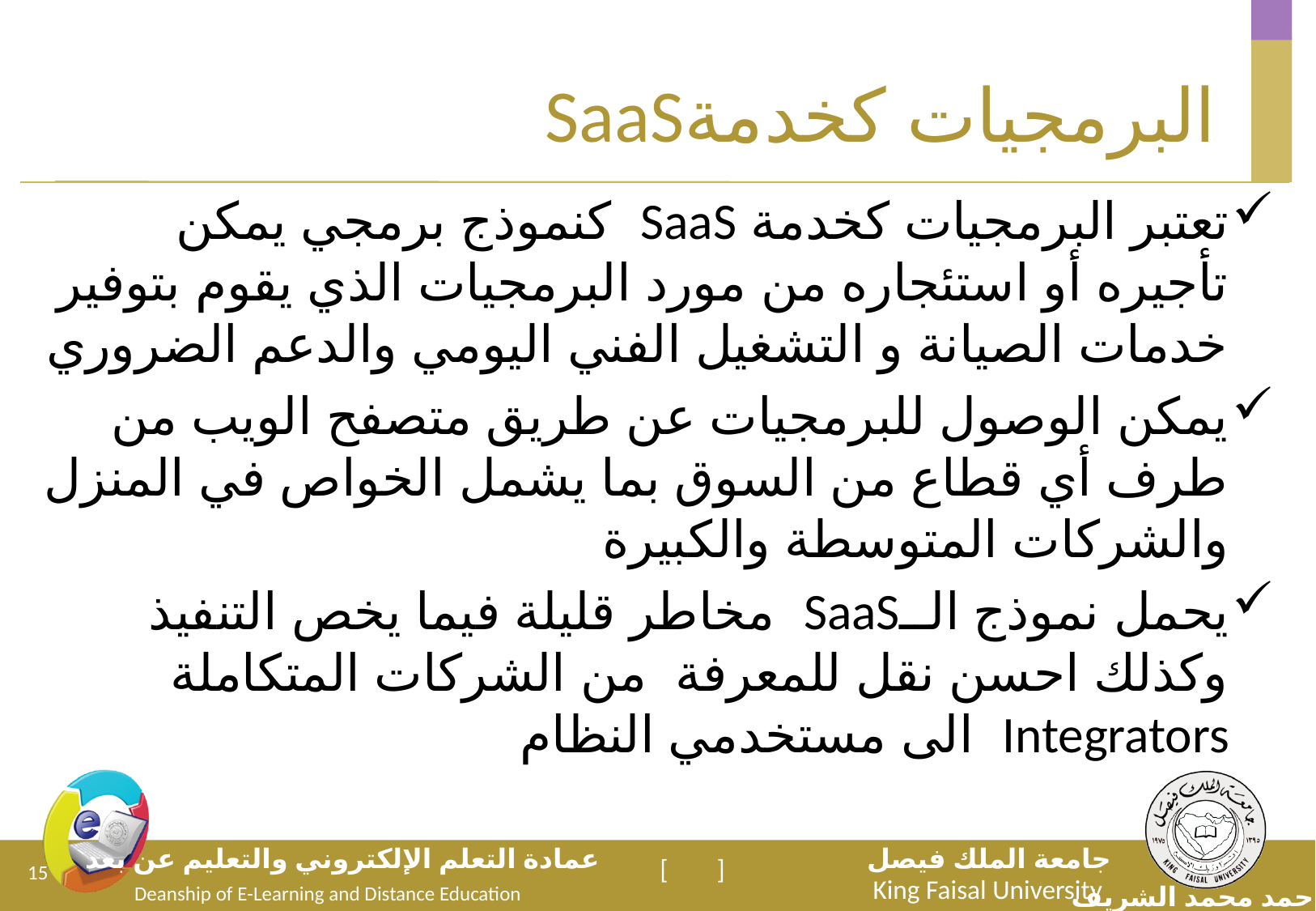

# SaaSالبرمجيات كخدمة
تعتبر البرمجيات كخدمة SaaS  كنموذج برمجي يمكن تأجيره أو استئجاره من مورد البرمجيات الذي يقوم بتوفير خدمات الصيانة و التشغيل الفني اليومي والدعم الضروري
يمكن الوصول للبرمجيات عن طريق متصفح الويب من طرف أي قطاع من السوق بما يشمل الخواص في المنزل والشركات المتوسطة والكبيرة
يحمل نموذج الــSaaS  مخاطر قليلة فيما يخص التنفيذ وكذلك احسن نقل للمعرفة  من الشركات المتكاملة Integrators  الى مستخدمي النظام

15